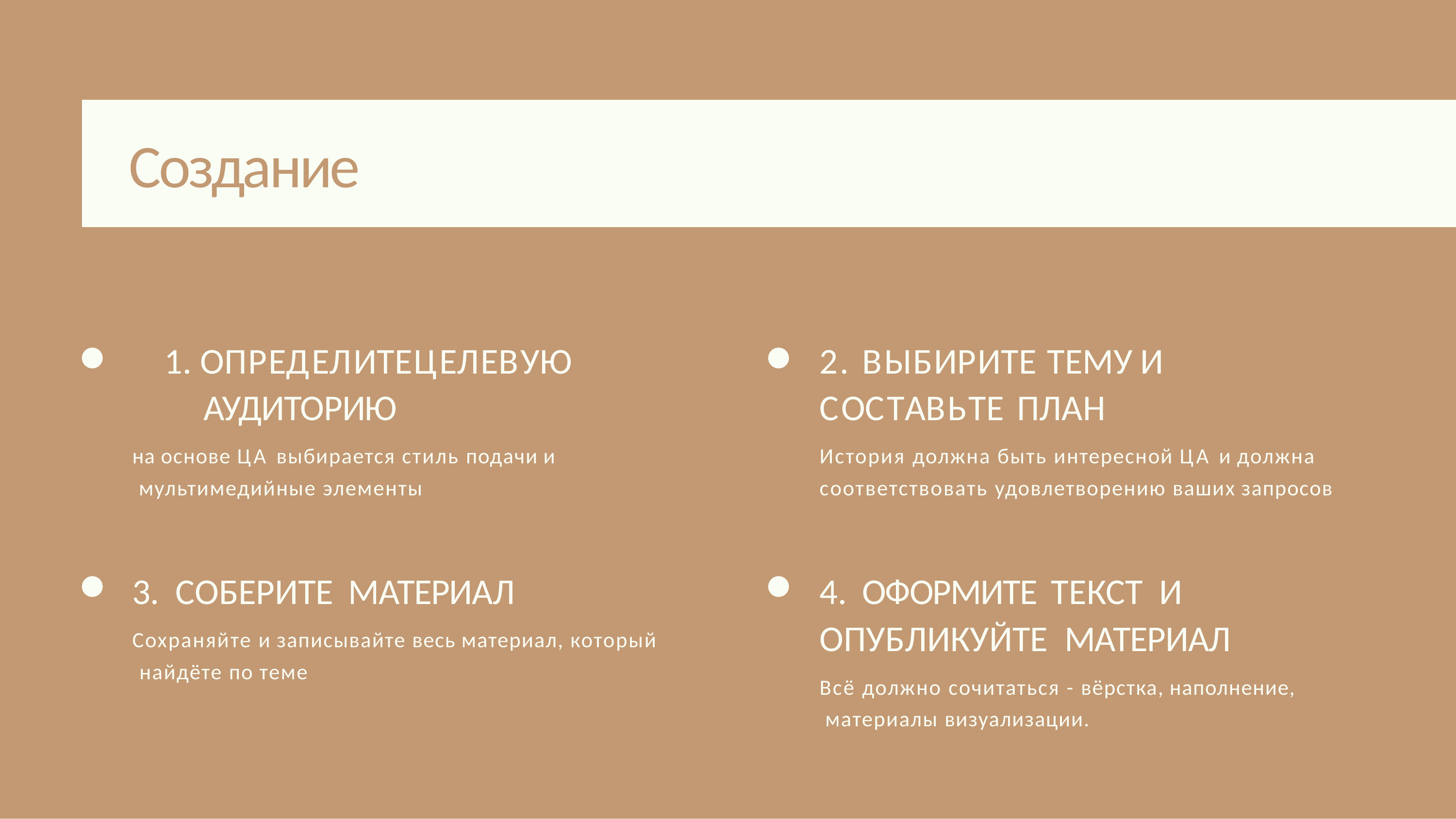

# Создание лонгрида
1. ОПРЕДЕЛИТЕ	ЦЕЛЕВУЮ  АУДИТОРИЮ
на основе ЦА выбирается стиль подачи и  мультимедийные элементы

3.	СОБЕРИТЕ	МАТЕРИАЛ
Сохраняйте и записывайте весь материал, который  найдёте по теме
2.	ВЫБИРИТЕ	ТЕМУ	И	СОСТАВЬТЕ  ПЛАН
История должна быть интересной ЦА и должна  соответствовать удовлетворению ваших запросов

4.	ОФОРМИТЕ	ТЕКСТ	И
ОПУБЛИКУЙТЕ	МАТЕРИАЛ
Всё должно сочитаться - вёрстка, наполнение,  материалы визуализации.